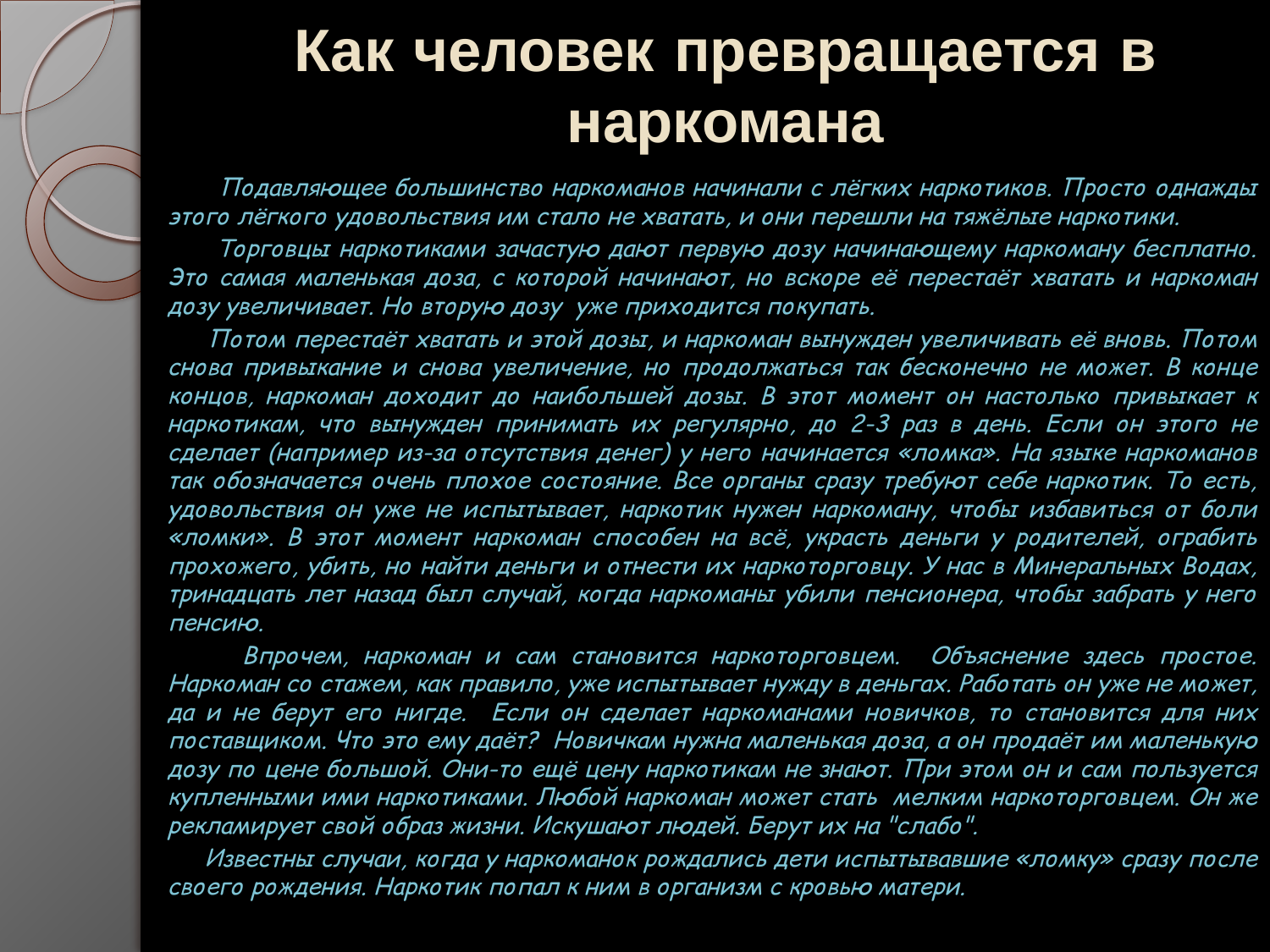

# Как человек превращается в наркомана
      Подавляющее большинство наркоманов начинали с лёгких наркотиков. Просто однажды этого лёгкого удовольствия им стало не хватать, и они перешли на тяжёлые наркотики.
     Торговцы наркотиками зачастую дают первую дозу начинающему наркоману бесплатно. Это самая маленькая доза, с которой начинают, но вскоре её перестаёт хватать и наркоман дозу увеличивает. Но вторую дозу  уже приходится покупать.
     Потом перестаёт хватать и этой дозы, и наркоман вынужден увеличивать её вновь. Потом снова привыкание и снова увеличение, но продолжаться так бесконечно не может. В конце концов, наркоман доходит до наибольшей дозы. В этот момент он настолько привыкает к наркотикам, что вынужден принимать их регулярно, до 2-3 раз в день. Если он этого не сделает (например из-за отсутствия денег) у него начинается «ломка». На языке наркоманов так обозначается очень плохое состояние. Все органы сразу требуют себе наркотик. То есть, удовольствия он уже не испытывает, наркотик нужен наркоману, чтобы избавиться от боли «ломки». В этот момент наркоман способен на всё, украсть деньги у родителей, ограбить прохожего, убить, но найти деньги и отнести их наркоторговцу. У нас в Минеральных Водах, тринадцать лет назад был случай, когда наркоманы убили пенсионера, чтобы забрать у него пенсию.
     Впрочем, наркоман и сам становится наркоторговцем.  Объяснение здесь простое. Наркоман со стажем, как правило, уже испытывает нужду в деньгах. Работать он уже не может, да и не берут его нигде.  Если он сделает наркоманами новичков, то становится для них поставщиком. Что это ему даёт?  Новичкам нужна маленькая доза, а он продаёт им маленькую дозу по цене большой. Они-то ещё цену наркотикам не знают. При этом он и сам пользуется купленными ими наркотиками. Любой наркоман может стать  мелким наркоторговцем. Он же рекламирует свой образ жизни. Искушают людей. Берут их на "слабо".
     Известны случаи, когда у наркоманок рождались дети испытывавшие «ломку» сразу после своего рождения. Наркотик попал к ним в организм с кровью матери.